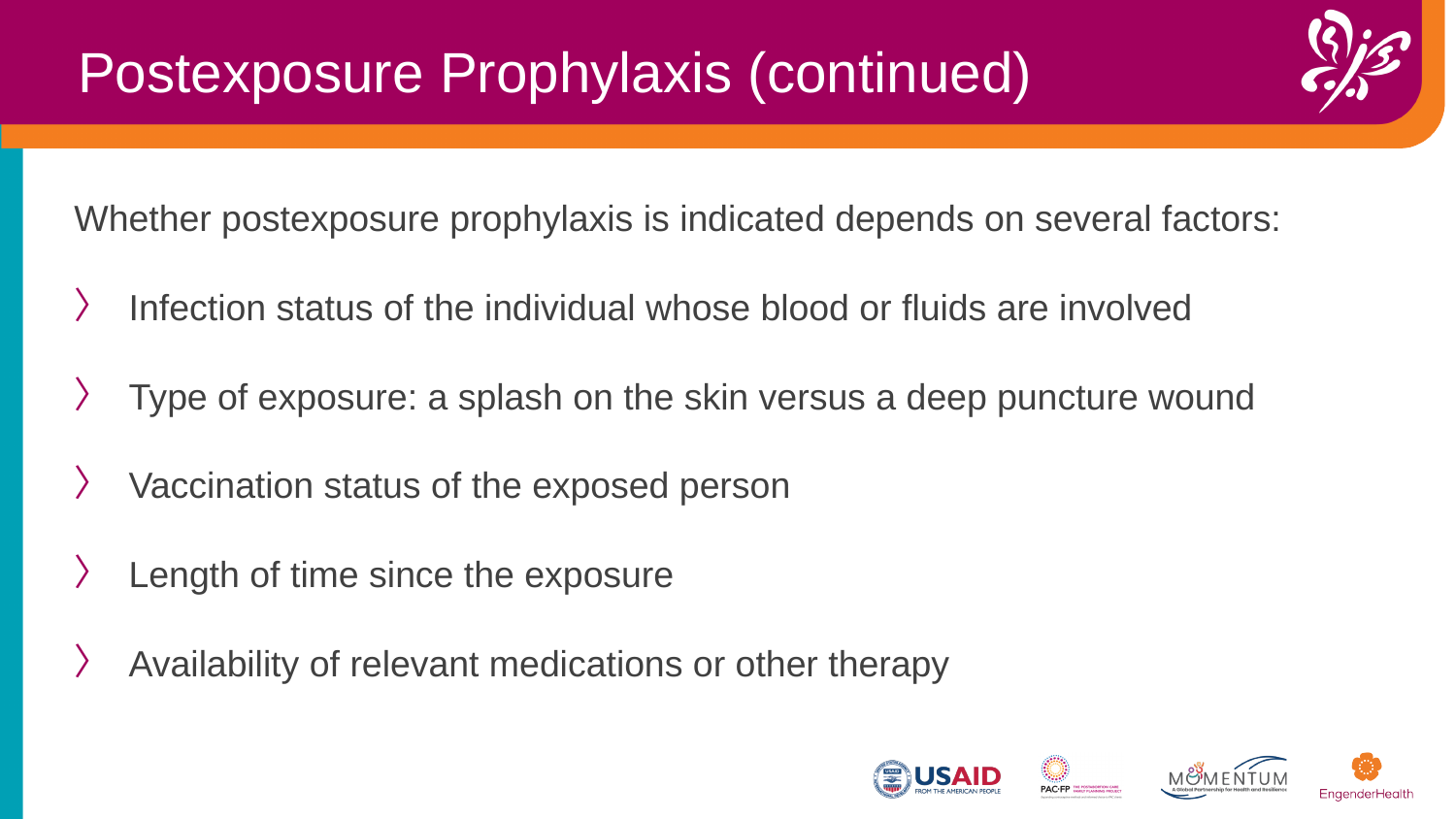

Postexposure Prophylaxis (continued)
Whether postexposure prophylaxis is indicated depends on several factors:​
Infection status of the individual whose blood or fluids are involved​
Type of exposure: a splash on the skin versus a deep puncture wound​
Vaccination status of the exposed person ​
Length of time since the exposure​
Availability of relevant medications or other therapy